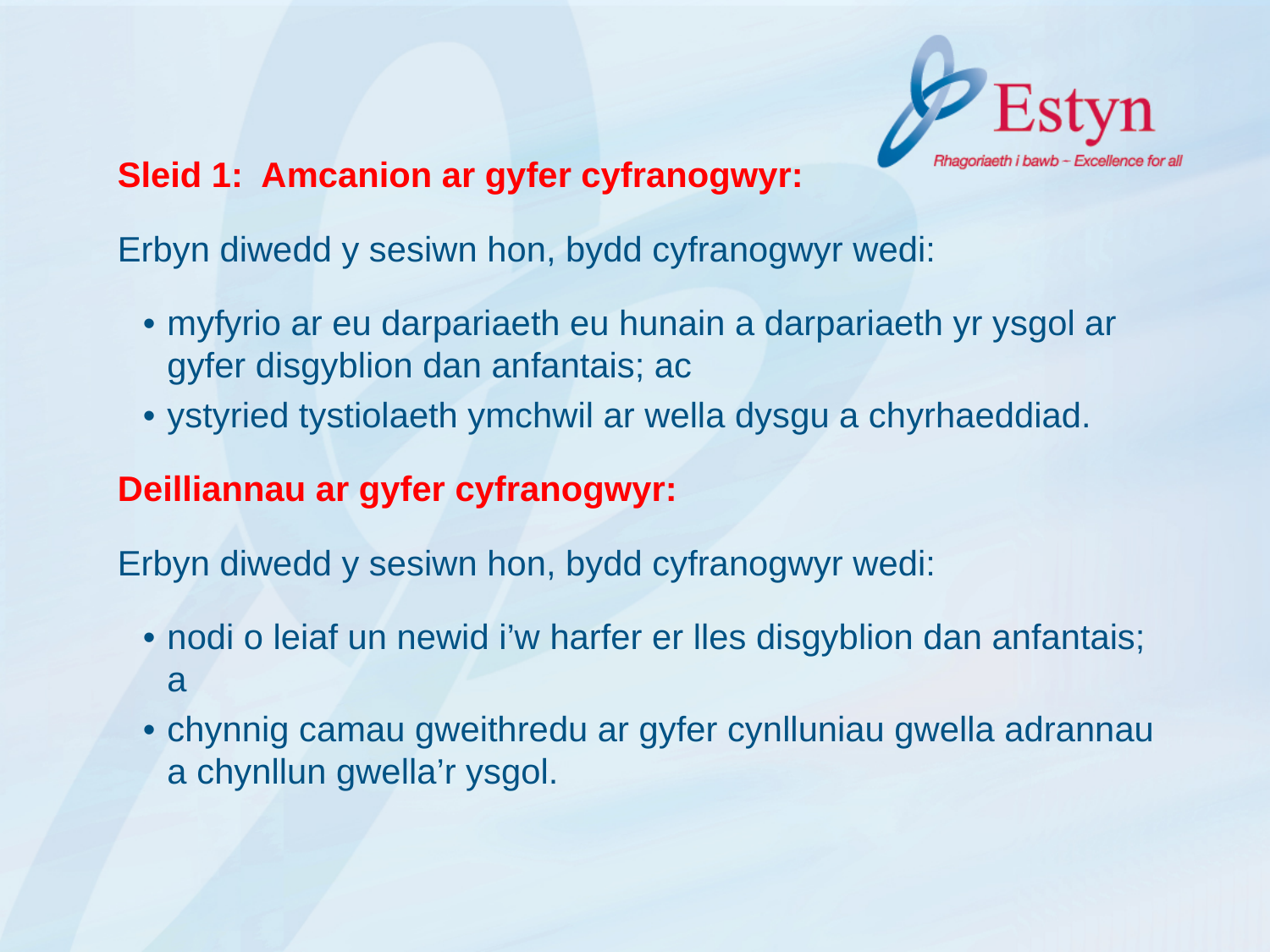

Sleid 1:  Amcanion ar gyfer cyfranogwyr:

Erbyn diwedd y sesiwn hon, bydd cyfranogwyr wedi:

•	myfyrio ar eu darpariaeth eu hunain a darpariaeth yr ysgol ar gyfer disgyblion dan anfantais; ac
•	ystyried tystiolaeth ymchwil ar wella dysgu a chyrhaeddiad.

Deilliannau ar gyfer cyfranogwyr:

Erbyn diwedd y sesiwn hon, bydd cyfranogwyr wedi:

•	nodi o leiaf un newid i’w harfer er lles disgyblion dan anfantais; a
•	chynnig camau gweithredu ar gyfer cynlluniau gwella adrannau a chynllun gwella’r ysgol.